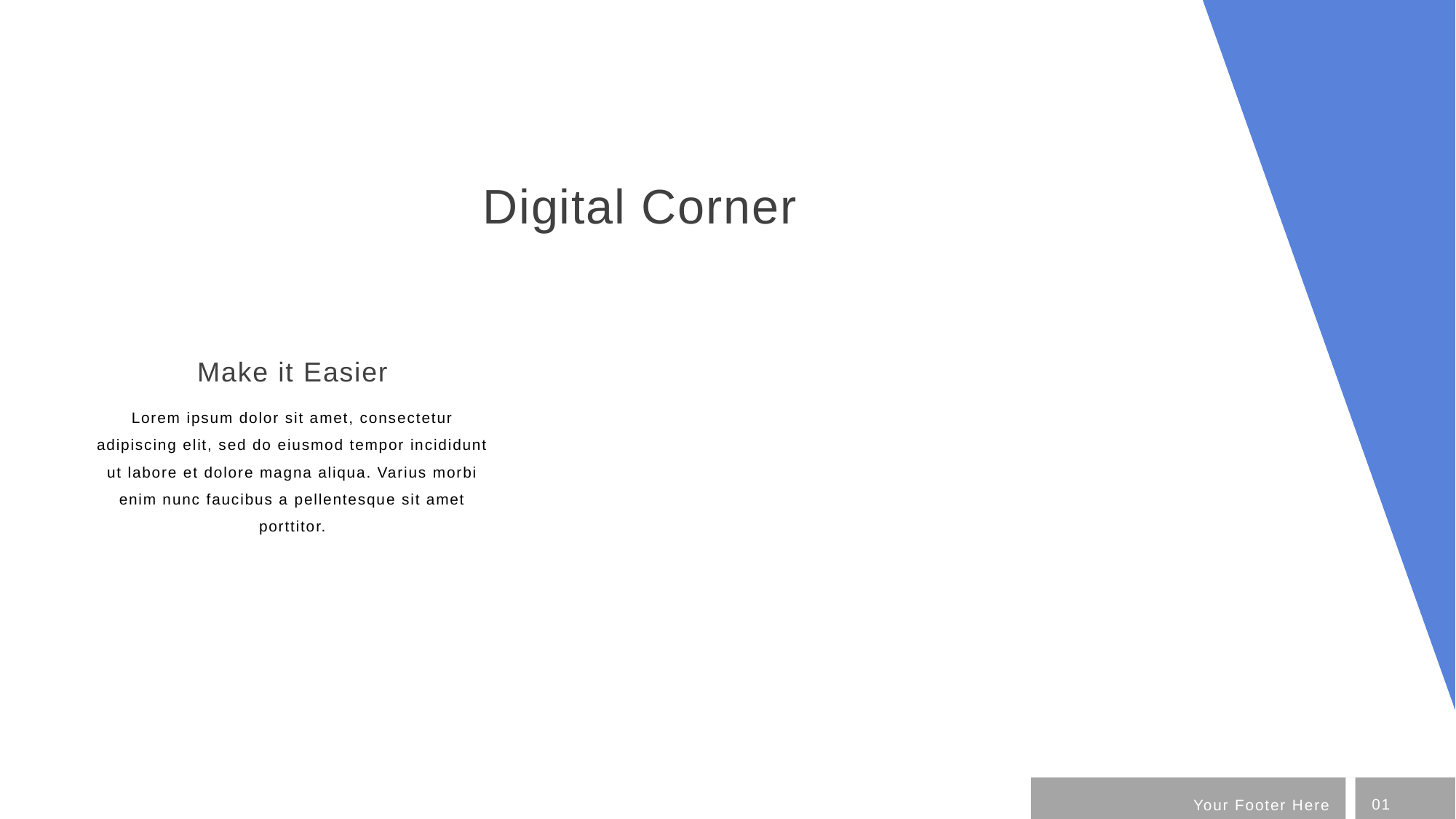

Digital Corner
Make it Easier
Lorem ipsum dolor sit amet, consectetur adipiscing elit, sed do eiusmod tempor incididunt ut labore et dolore magna aliqua. Varius morbi enim nunc faucibus a pellentesque sit amet porttitor.

01
Your Footer Here